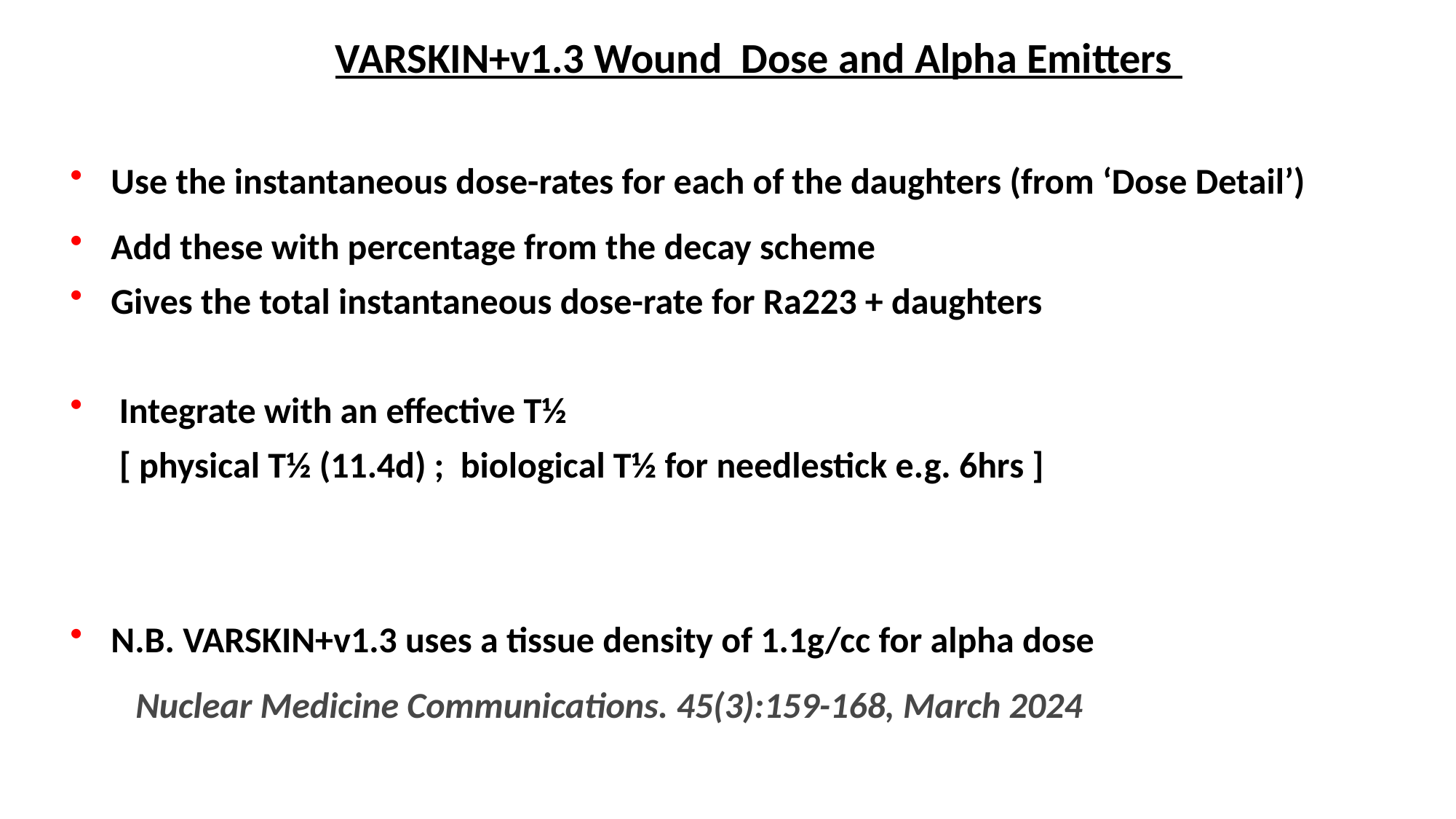

VARSKIN+v1.3 Wound  Dose and Alpha Emitters
Use the instantaneous dose-rates for each of the daughters (from ‘Dose Detail’)
Add these with percentage from the decay scheme
Gives the total instantaneous dose-rate for Ra223 + daughters

 Integrate with an effective T½
      [ physical T½ (11.4d) ;  biological T½ for needlestick e.g. 6hrs ]

N.B. VARSKIN+v1.3 uses a tissue density of 1.1g/cc for alpha dose
        Nuclear Medicine Communications. 45(3):159-168, March 2024